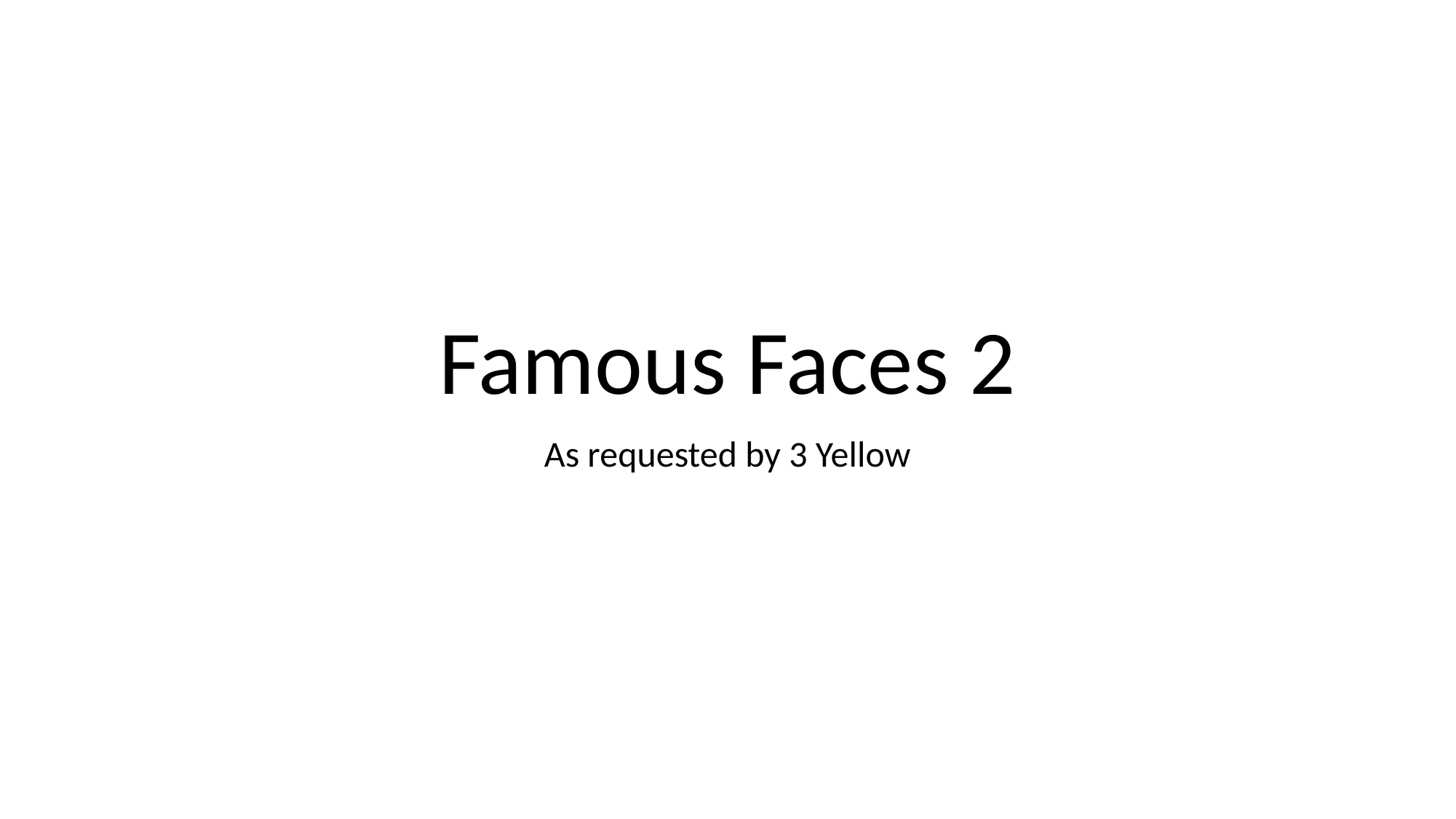

# Famous Faces 2
As requested by 3 Yellow